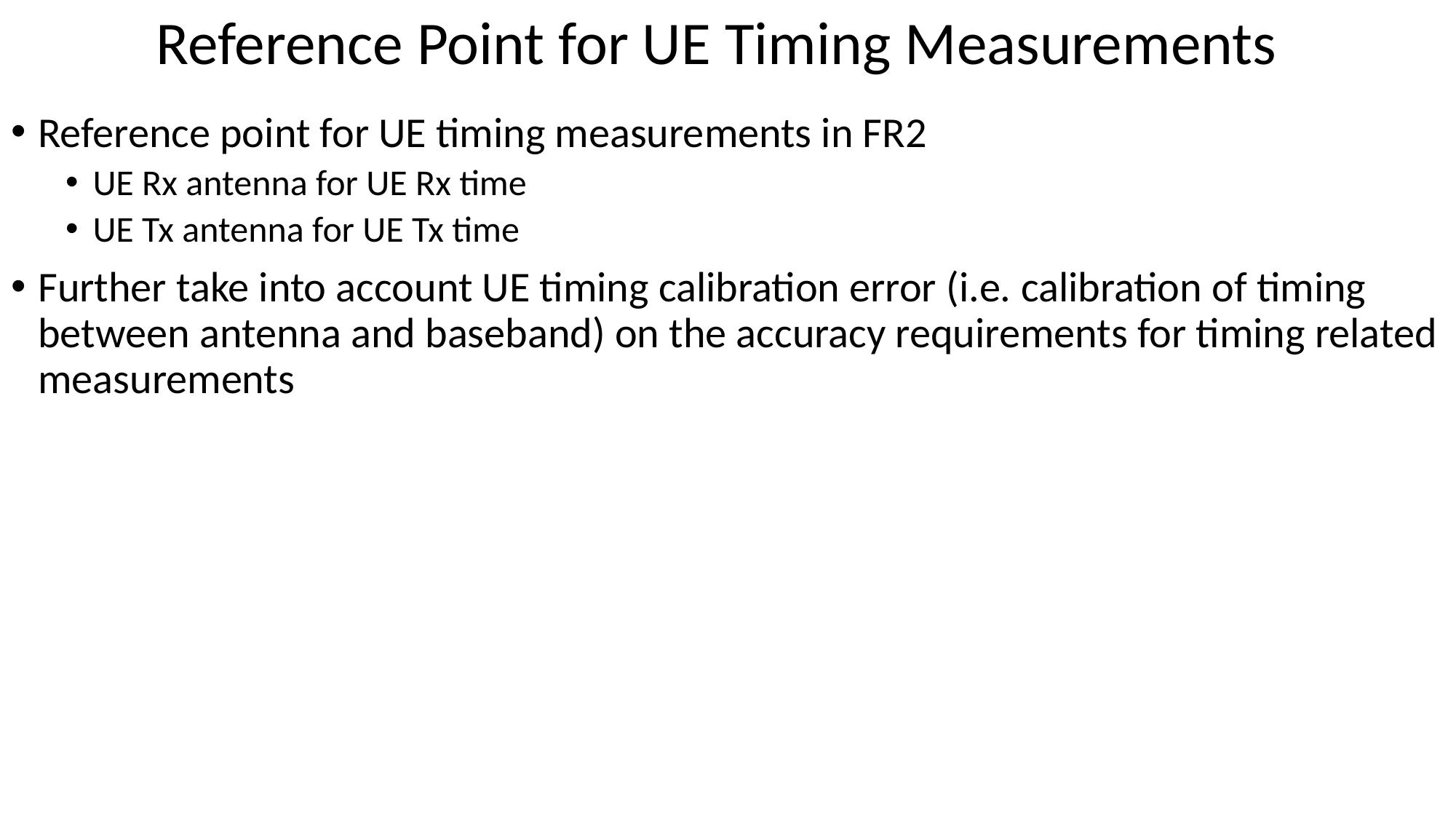

# Reference Point for UE Timing Measurements
Reference point for UE timing measurements in FR2
UE Rx antenna for UE Rx time
UE Tx antenna for UE Tx time
Further take into account UE timing calibration error (i.e. calibration of timing between antenna and baseband) on the accuracy requirements for timing related measurements